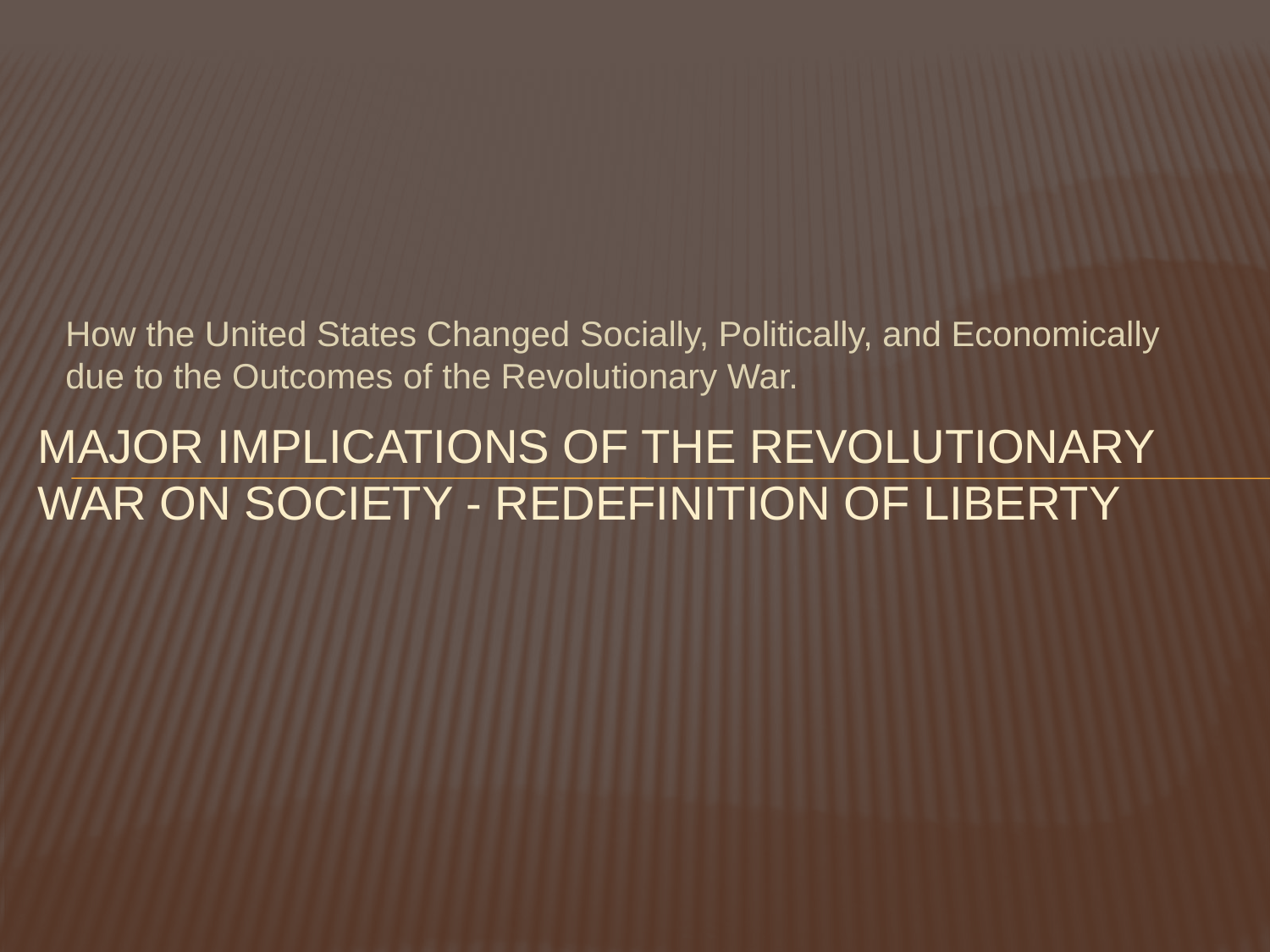

How the United States Changed Socially, Politically, and Economically due to the Outcomes of the Revolutionary War.
# Major Implications of the Revolutionary War on Society - Redefinition of Liberty